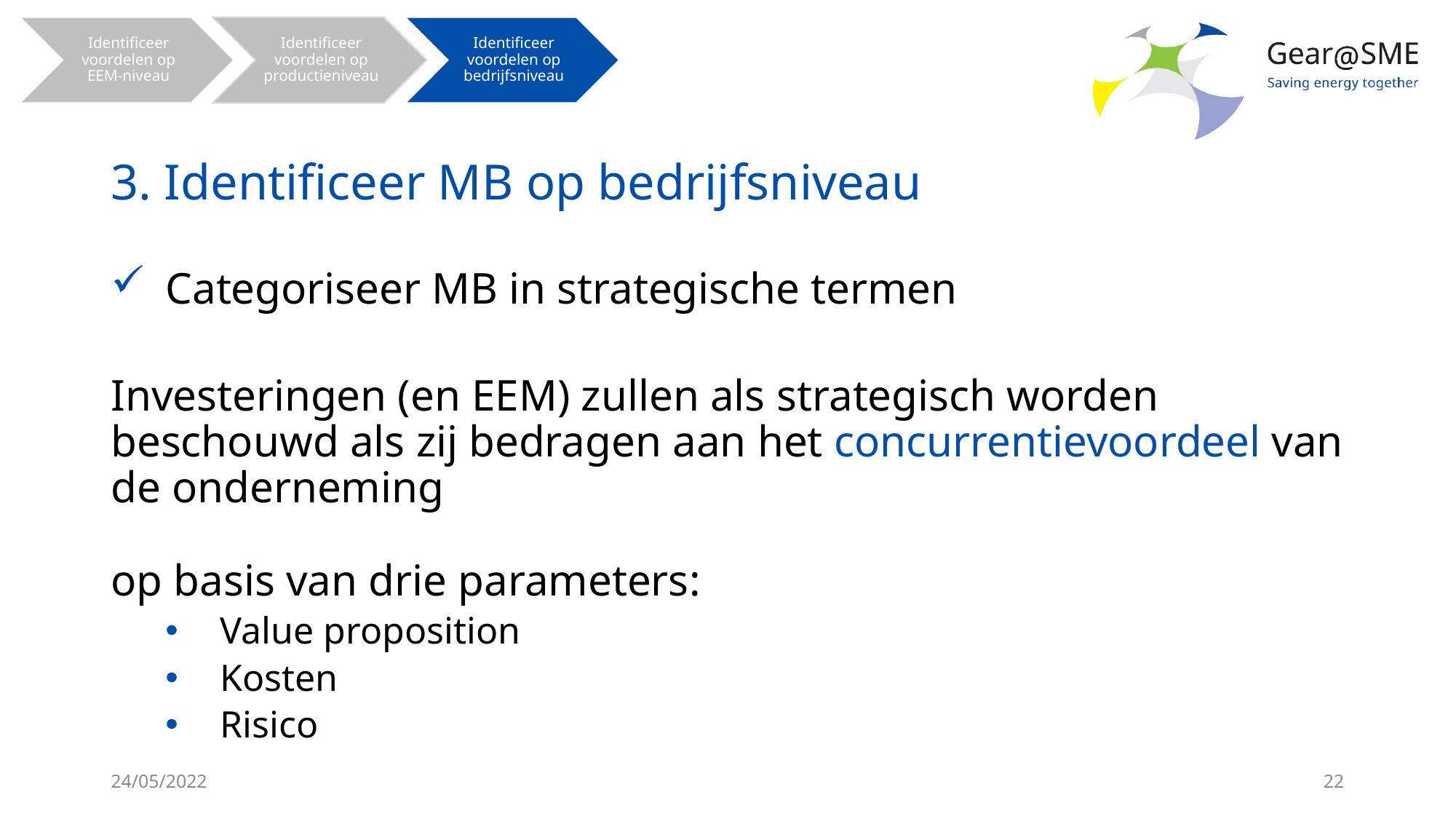

Identificeer voordelen op EEM-niveau
Identificeer voordelen op productieniveau
Identificeer voordelen op bedrijfsniveau
# 3. Identificeer MB op bedrijfsniveau

Categoriseer MB in strategische termen

Investeringen (en EEM) zullen als strategisch worden beschouwd als zij bedragen aan het concurrentievoordeel van de onderneming

op basis van drie parameters:
Value proposition
Kosten
Risico

24/05/2022
22